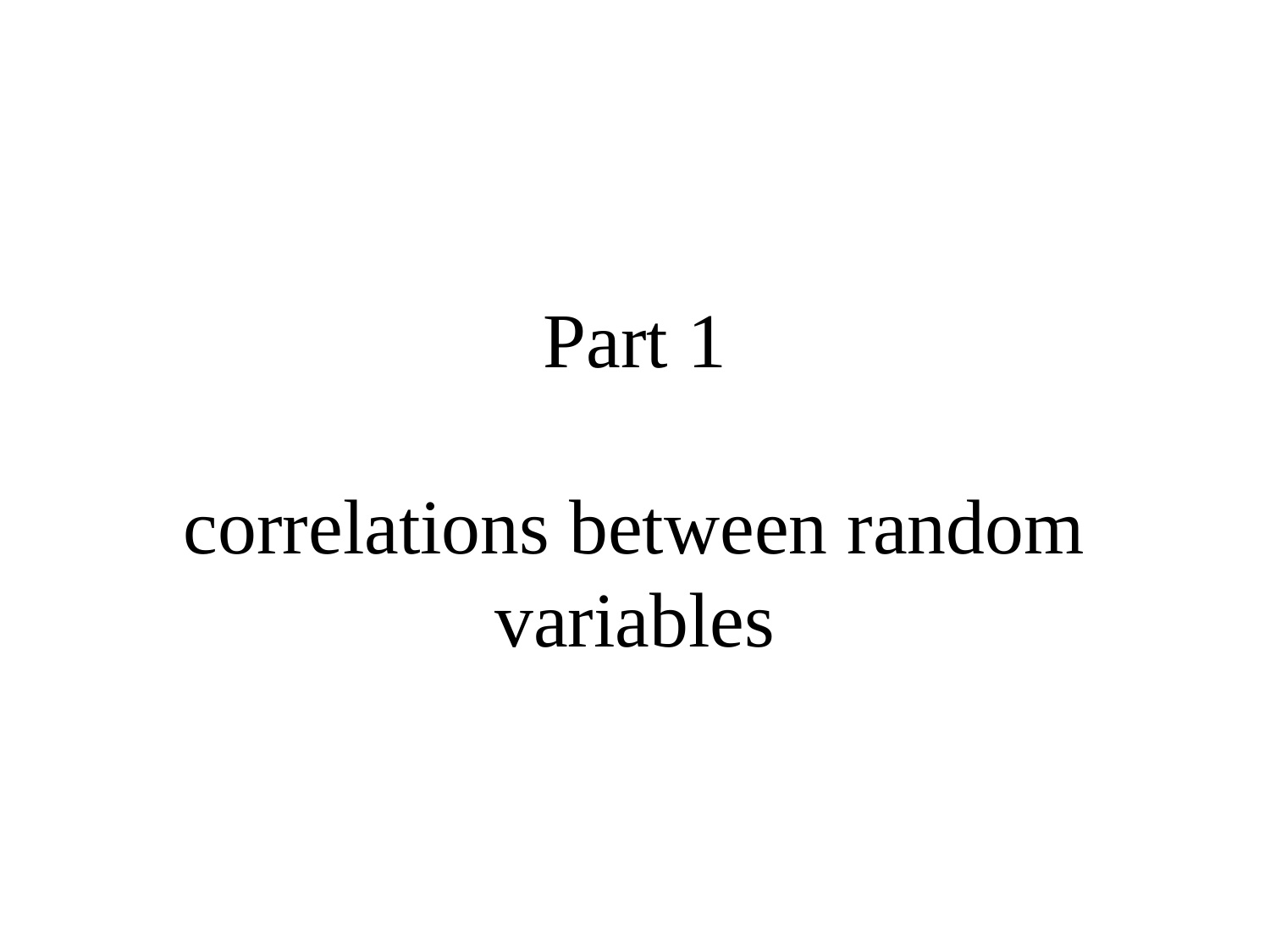

# Part 1 correlations between random variables